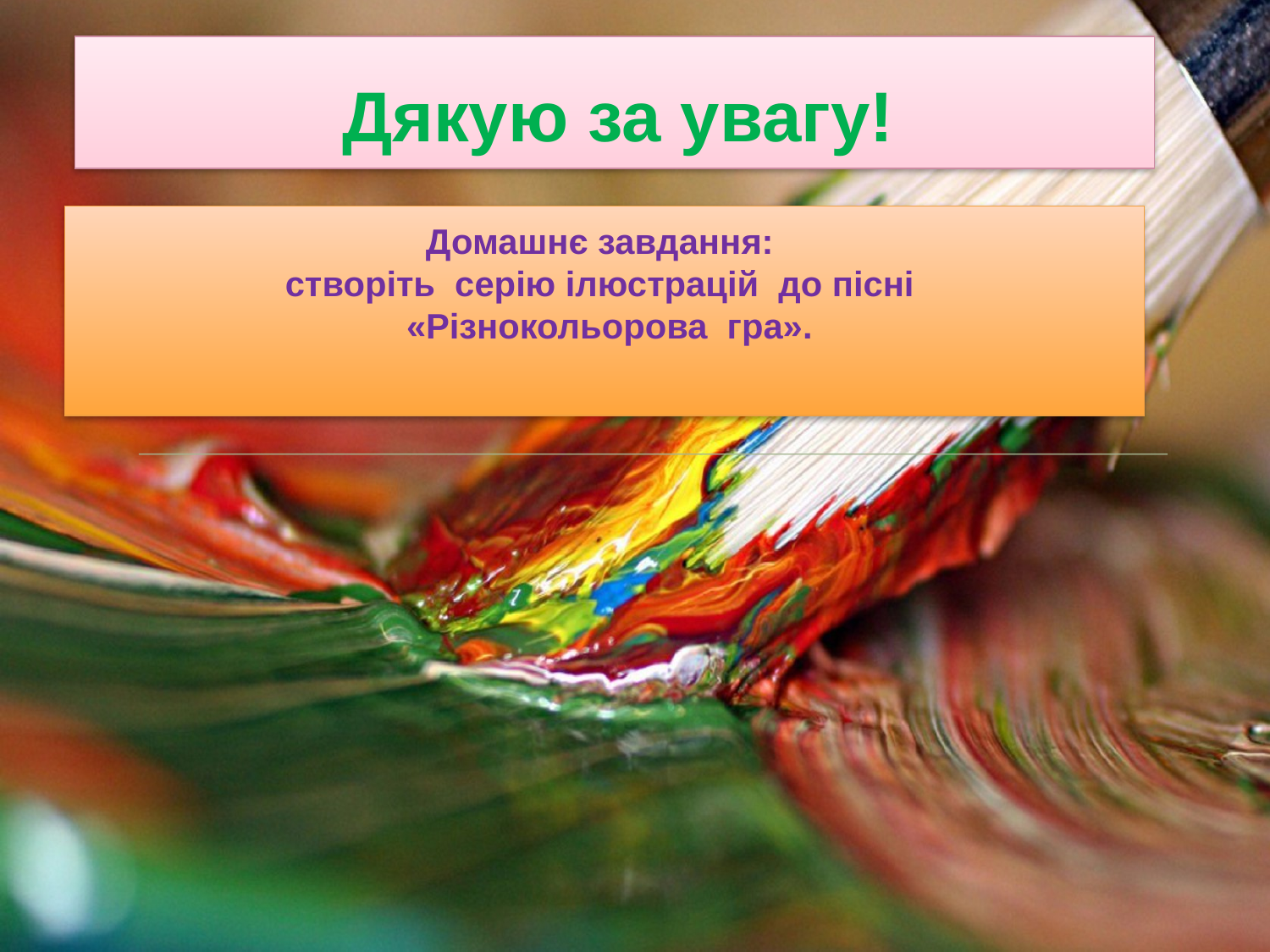

# Дякую за увагу!
Домашнє завдання:
створіть  серію ілюстрацій  до пісні
 «Різнокольорова  гра».